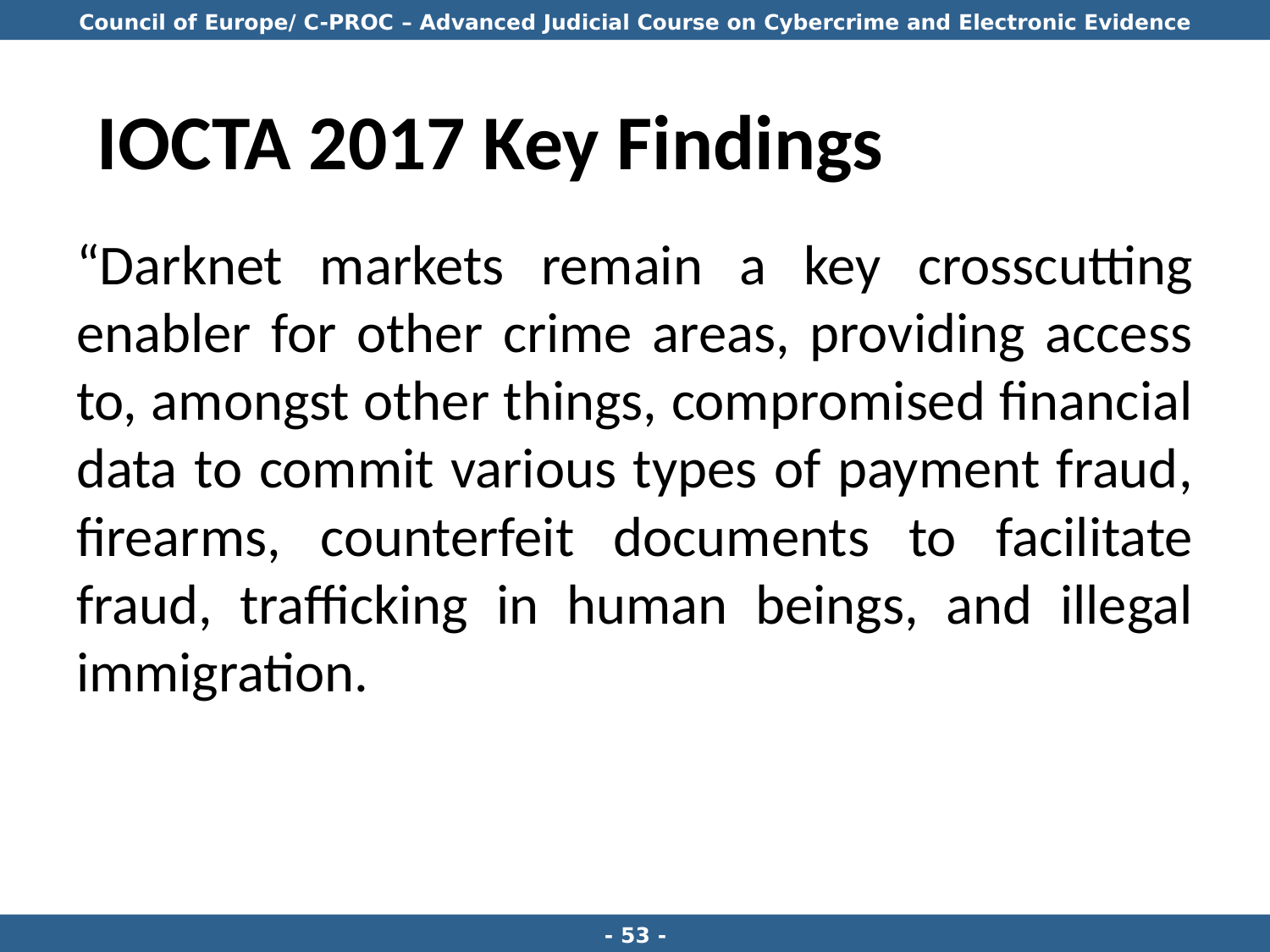

IOCTA 2017 Key Findings
“Darknet markets remain a key crosscutting enabler for other crime areas, providing access to, amongst other things, compromised financial data to commit various types of payment fraud, firearms, counterfeit documents to facilitate fraud, trafficking in human beings, and illegal immigration.